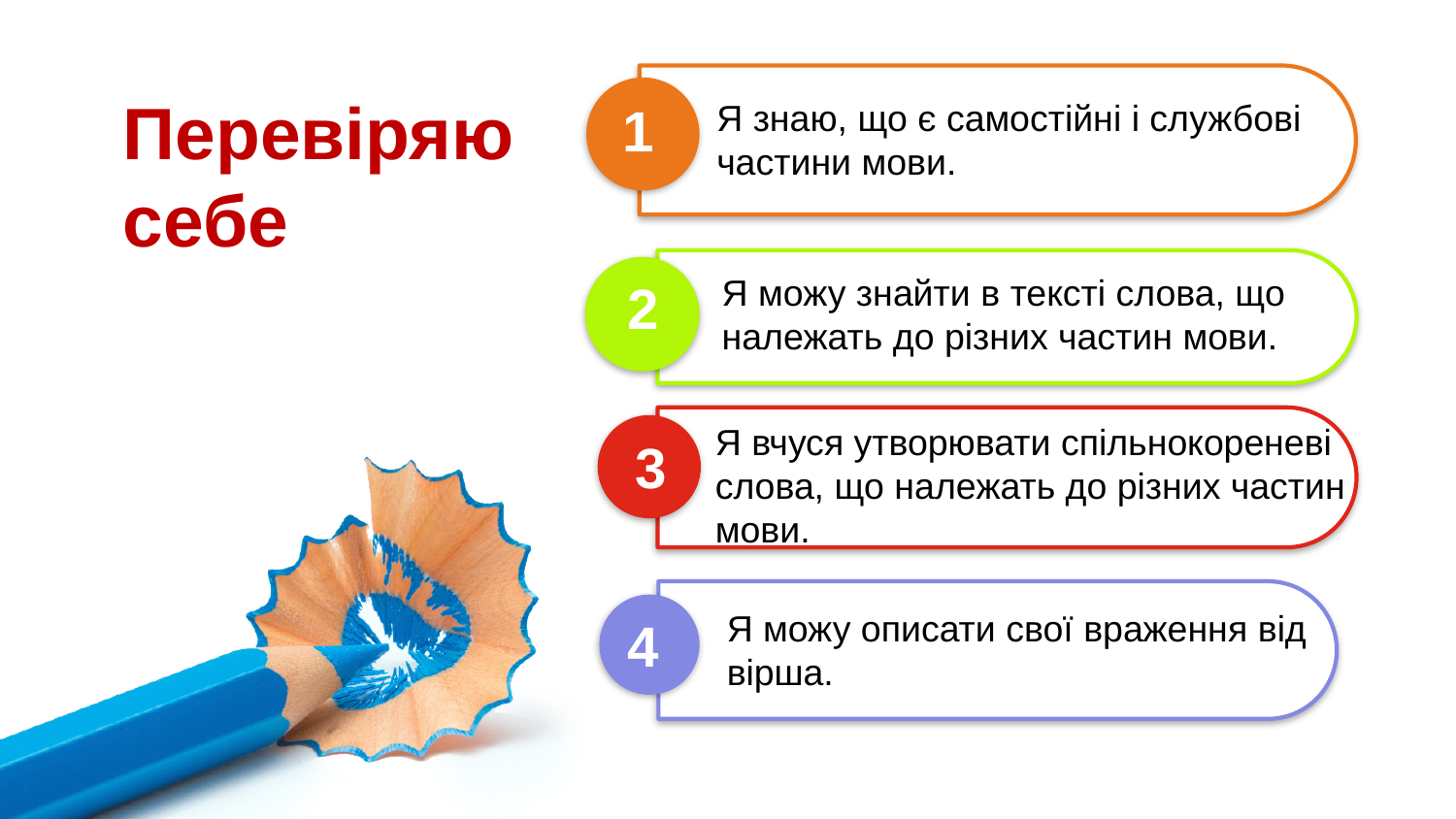

Перевіряю себе

1
Я знаю, що є самостійні і службові
частини мови.

Я можу знайти в тексті слова, що належать до різних частин мови.
2

Я вчуся утворювати спільнокореневі
слова, що належать до різних частин мови.

3

Я можу описати свої враження від вірша.
4